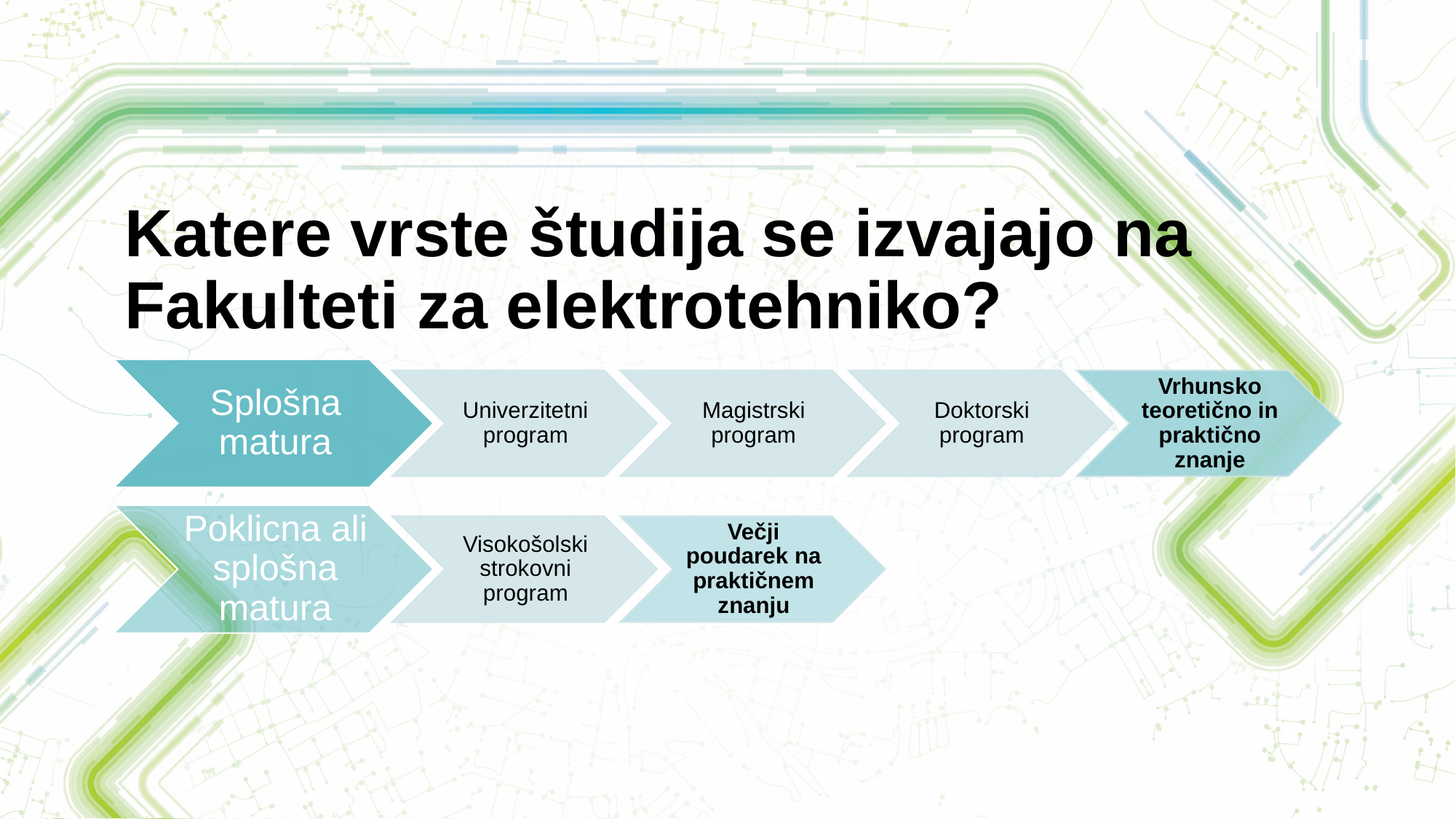

# Katere vrste študija se izvajajo na Fakulteti za elektrotehniko?
Splošna matura
Univerzitetni program
Magistrski program
Doktorski program
Vrhunsko teoretično in praktično znanje
Poklicna ali splošna matura
Visokošolski strokovni program
Večji poudarek na praktičnem znanju